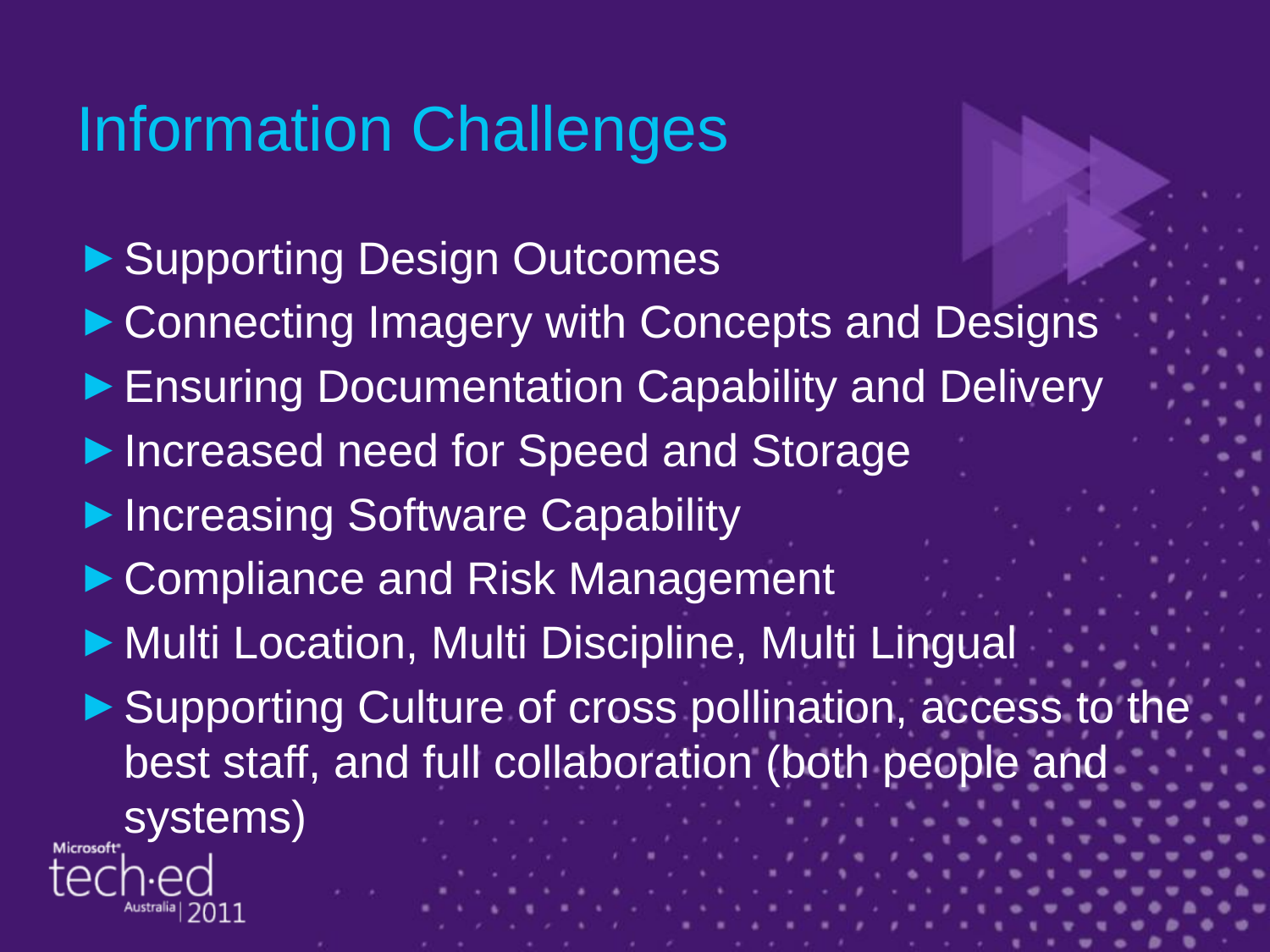

# Information Challenges
Supporting Design Outcomes
Connecting Imagery with Concepts and Designs
Ensuring Documentation Capability and Delivery
Increased need for Speed and Storage
Increasing Software Capability
Compliance and Risk Management
Multi Location, Multi Discipline, Multi Lingual
Supporting Culture of cross pollination, access to the best staff, and full collaboration (both people and systems)